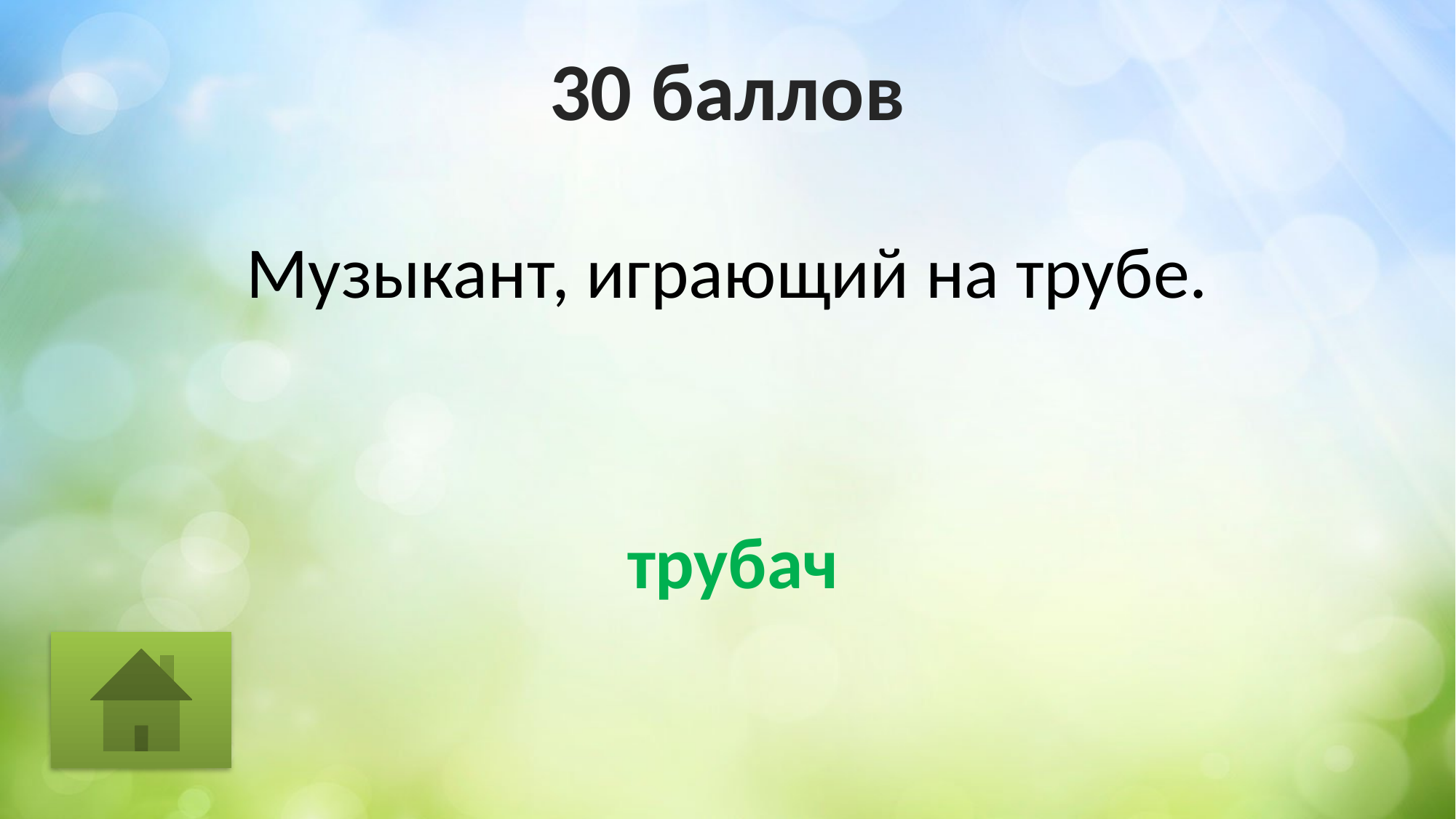

# 30 баллов
Музыкант, играющий на трубе.
трубач